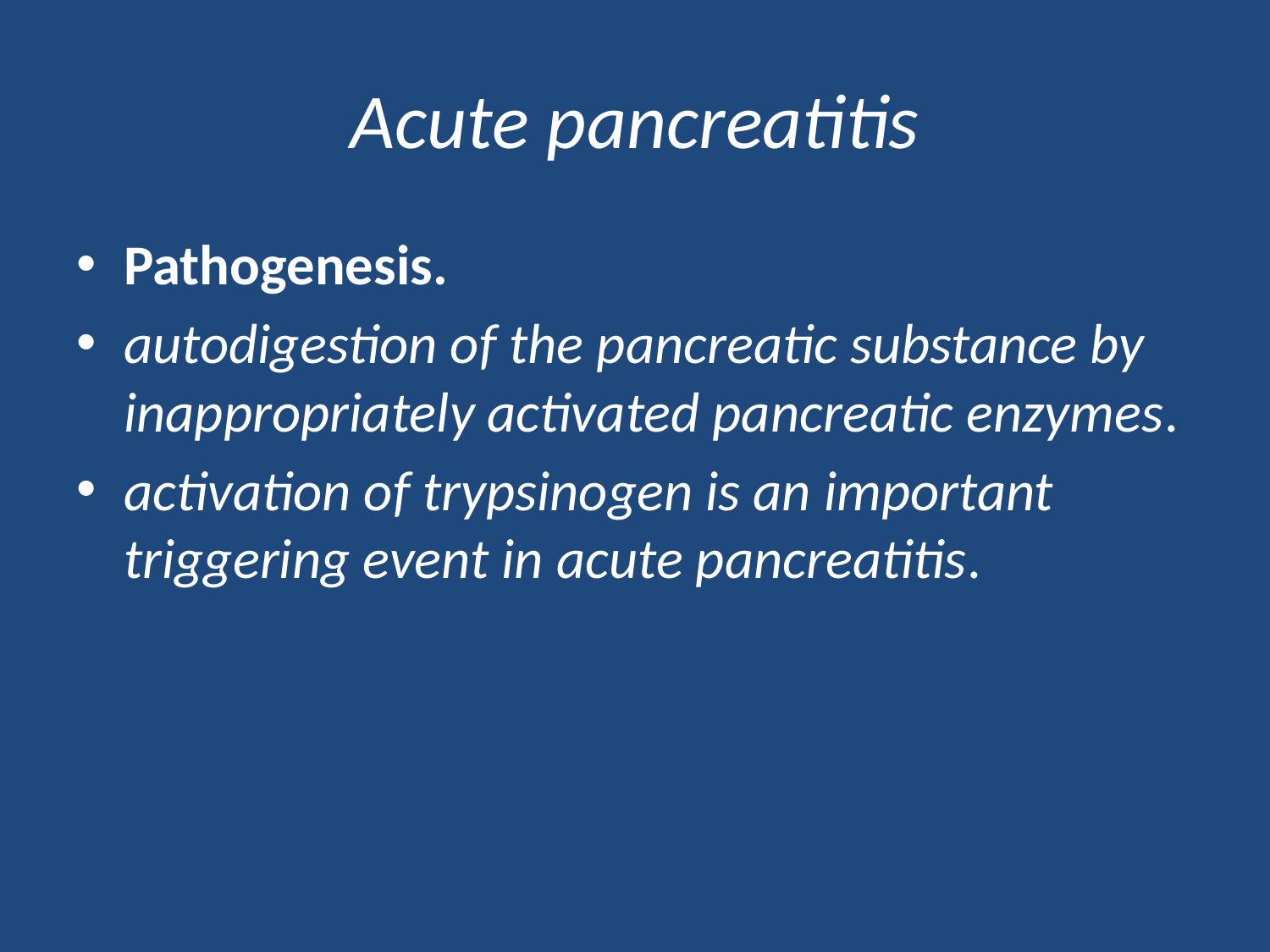

# Acute pancreatitis
Pathogenesis.
autodigestion of the pancreatic substance by inappropriately activated pancreatic enzymes.
activation of trypsinogen is an important triggering event in acute pancreatitis.